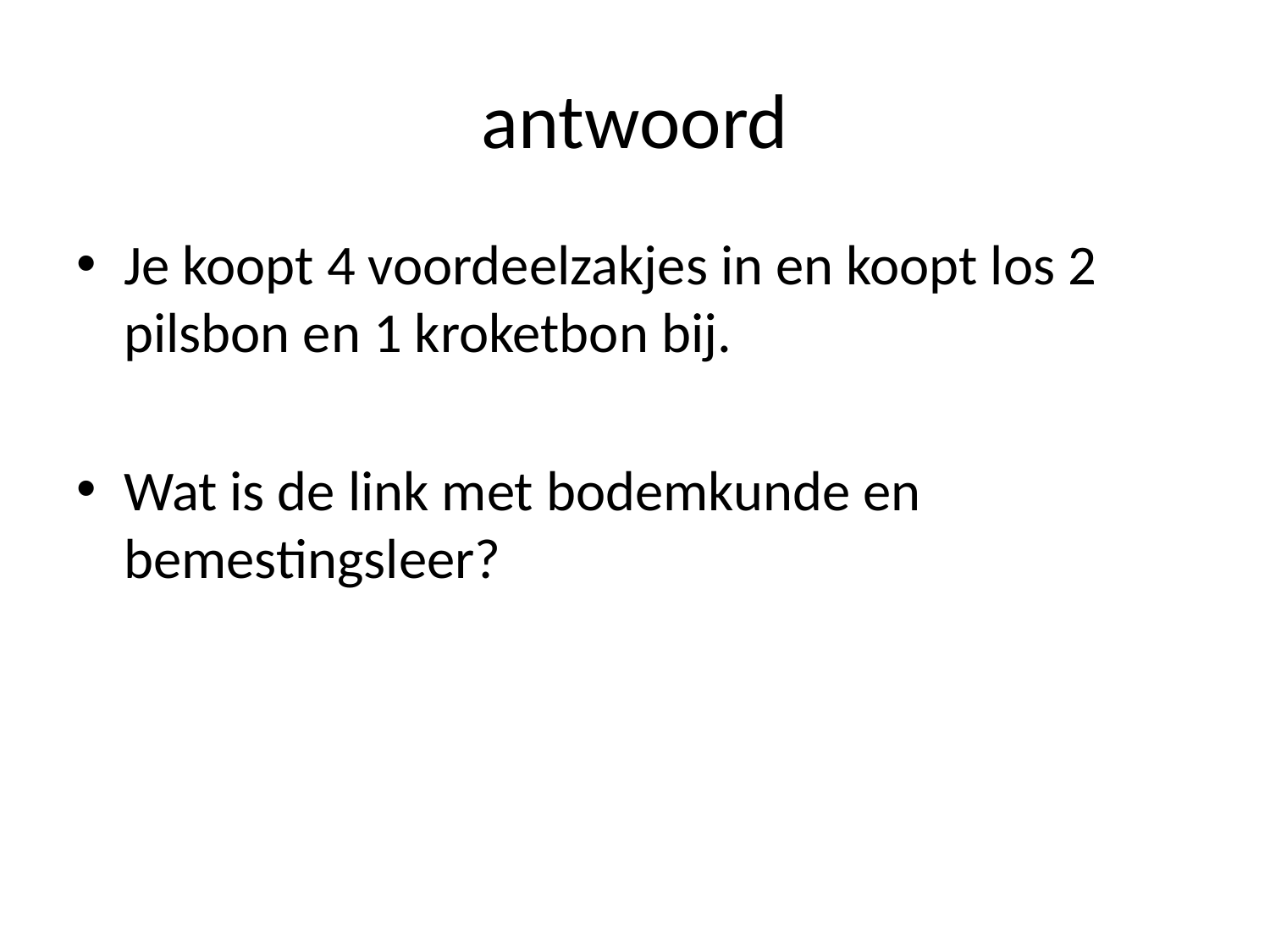

# antwoord
Je koopt 4 voordeelzakjes in en koopt los 2 pilsbon en 1 kroketbon bij.

Wat is de link met bodemkunde en bemestingsleer?